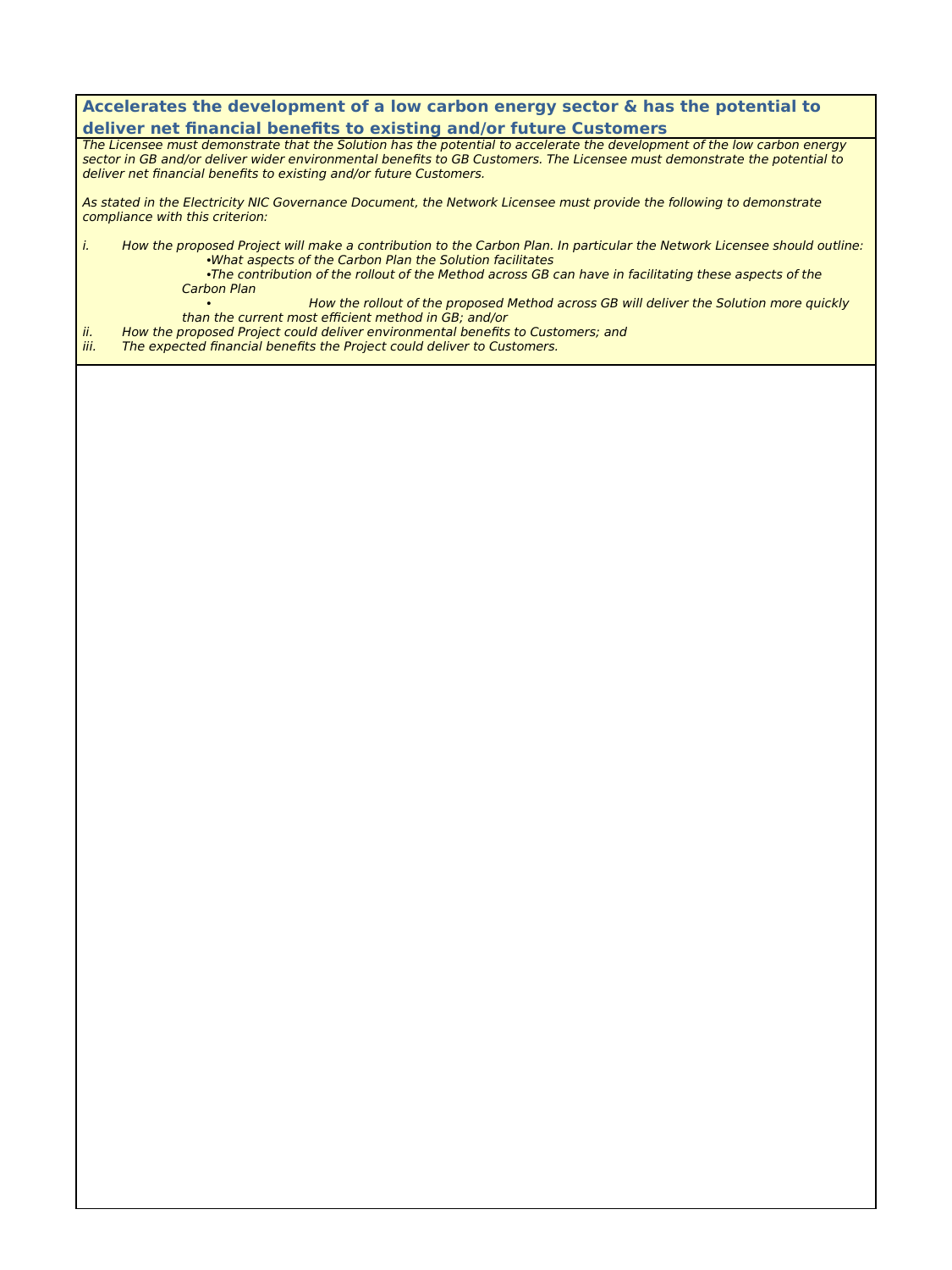

| Accelerates the development of a low carbon energy sector & has the potential to deliver net financial benefits to existing and/or future Customers |
| --- |
| The Licensee must demonstrate that the Solution has the potential to accelerate the development of the low carbon energy sector in GB and/or deliver wider environmental benefits to GB Customers. The Licensee must demonstrate the potential to deliver net financial benefits to existing and/or future Customers. As stated in the Electricity NIC Governance Document, the Network Licensee must provide the following to demonstrate compliance with this criterion: How the proposed Project will make a contribution to the Carbon Plan. In particular the Network Licensee should outline: What aspects of the Carbon Plan the Solution facilitates The contribution of the rollout of the Method across GB can have in facilitating these aspects of the Carbon Plan How the rollout of the proposed Method across GB will deliver the Solution more quickly than the current most efficient method in GB; and/or How the proposed Project could deliver environmental benefits to Customers; and The expected financial benefits the Project could deliver to Customers. |
|  |
4